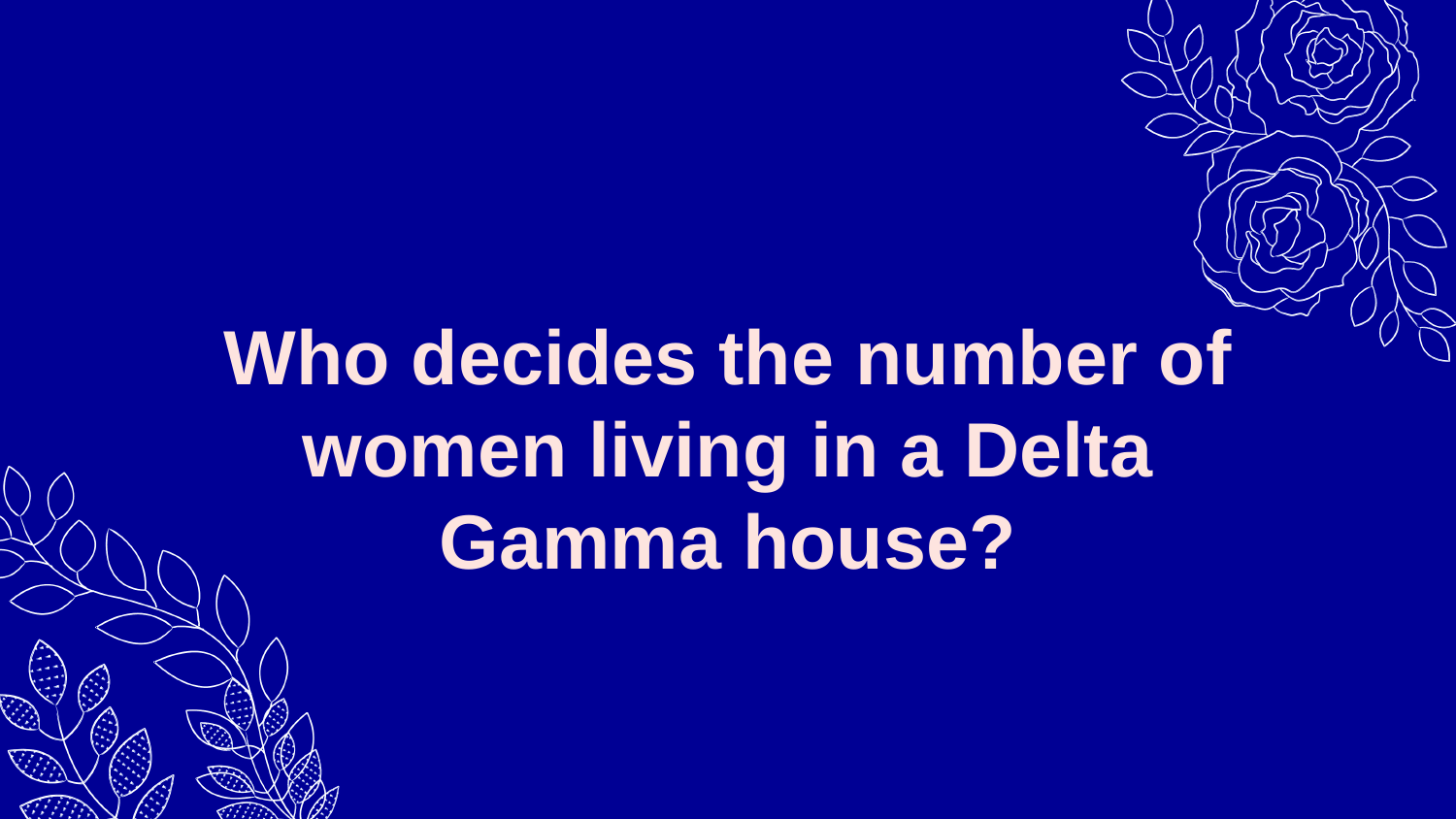

Who decides the number of women living in a Delta Gamma house?